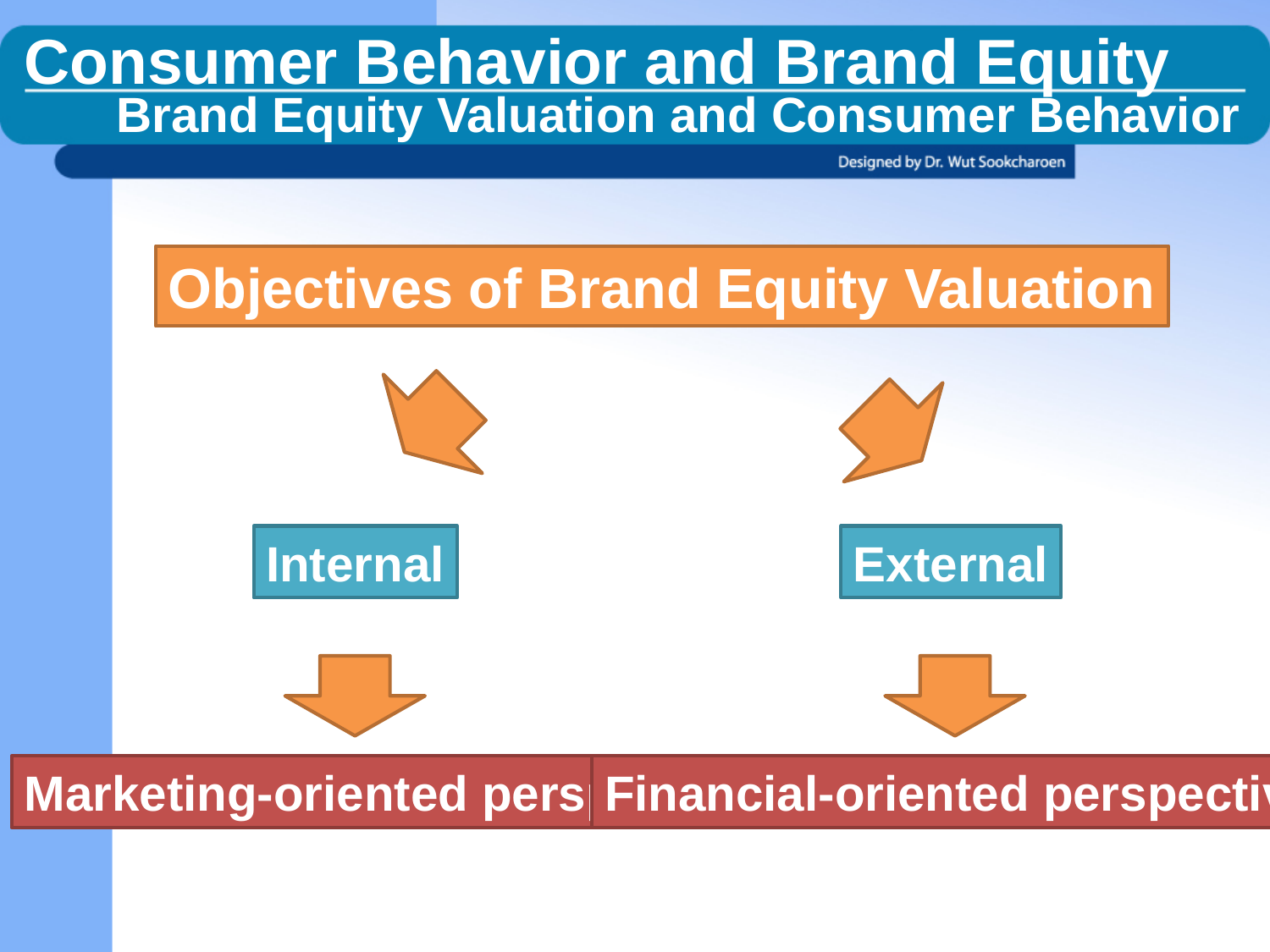

Consumer Behavior and Brand Equity
 Brand Equity Valuation and Consumer Behavior
Objectives of Brand Equity Valuation

Internal
External

Marketing-oriented perspective
Financial-oriented perspective